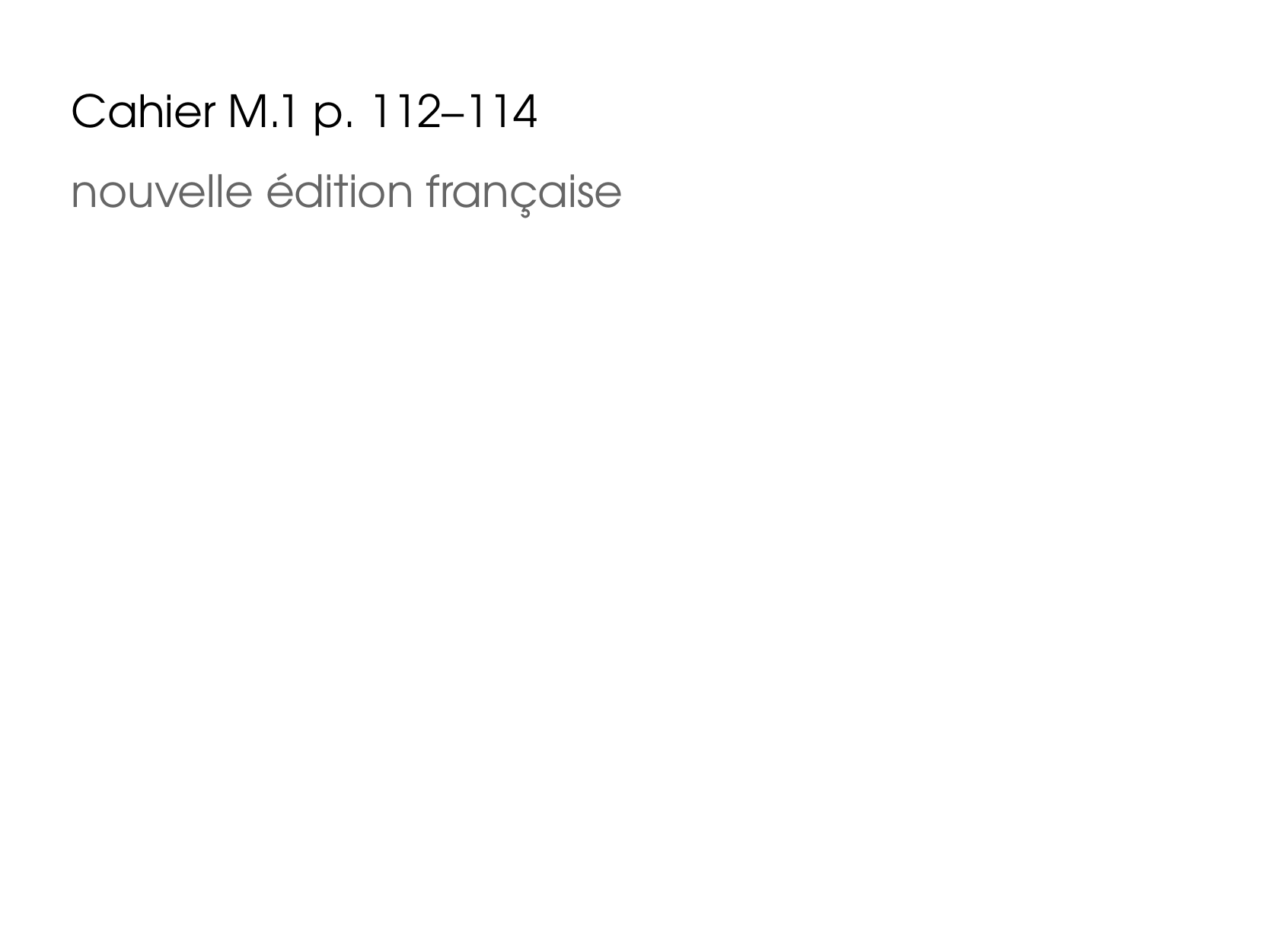

Cahier M.1 p. 112–114
nouvelle édition française